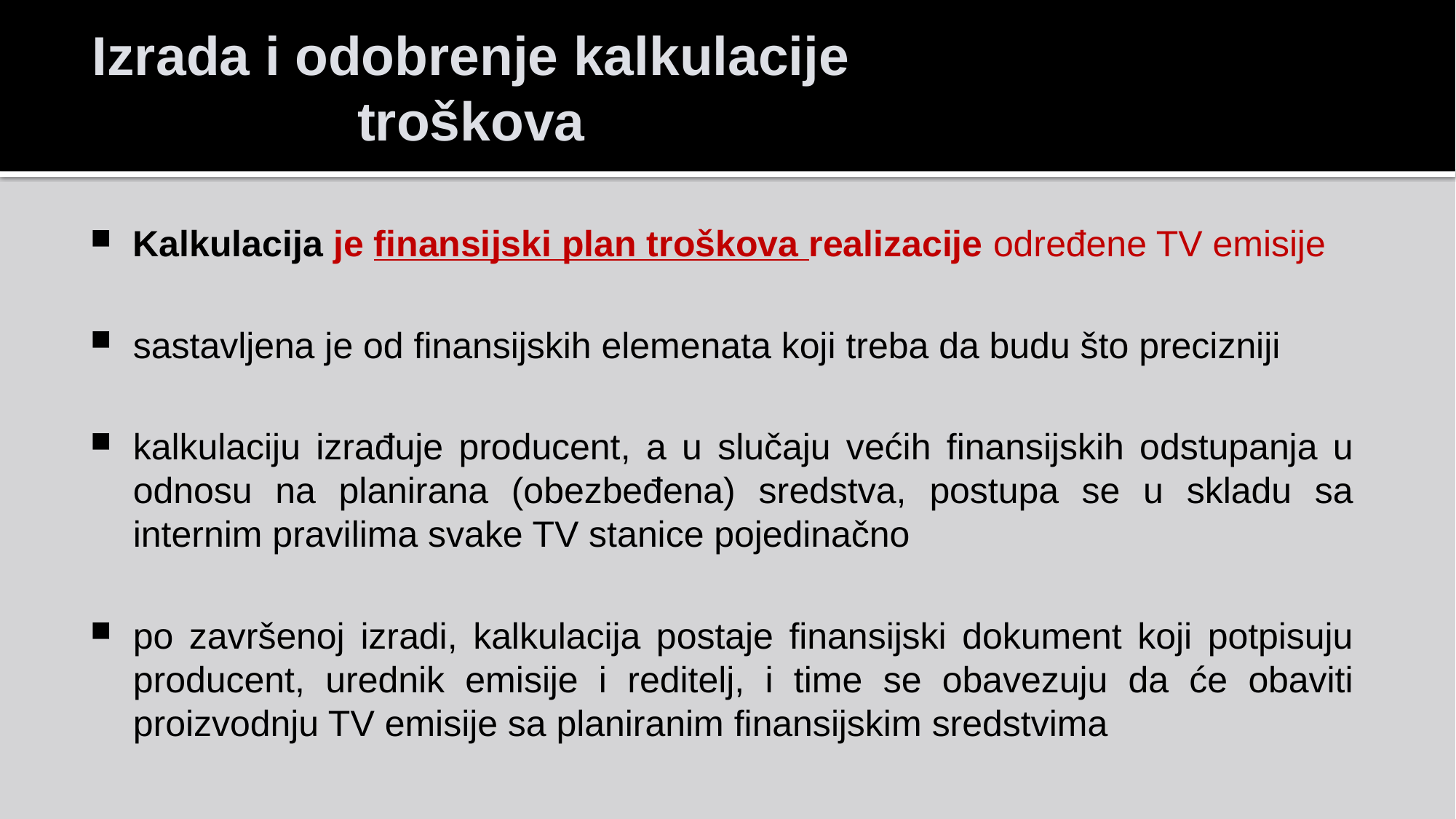

Izrada i odobrenje kalkulacije troškova

Kalkulacija je finansijski plan troškova realizacije određene TV emisije

sastavljena je od finansijskih elemenata koji treba da budu što precizniji

kalkulaciju izrađuje producent, a u slučaju većih finansijskih odstupanja u odnosu na planirana (obezbeđena) sredstva, postupa se u skladu sa internim pravilima svake TV stanice pojedinačno

po završenoj izradi, kalkulacija postaje finansijski dokument koji potpisuju producent, urednik emisije i reditelj, i time se obavezuju da će obaviti proizvodnju TV emisije sa planiranim finansijskim sredstvima